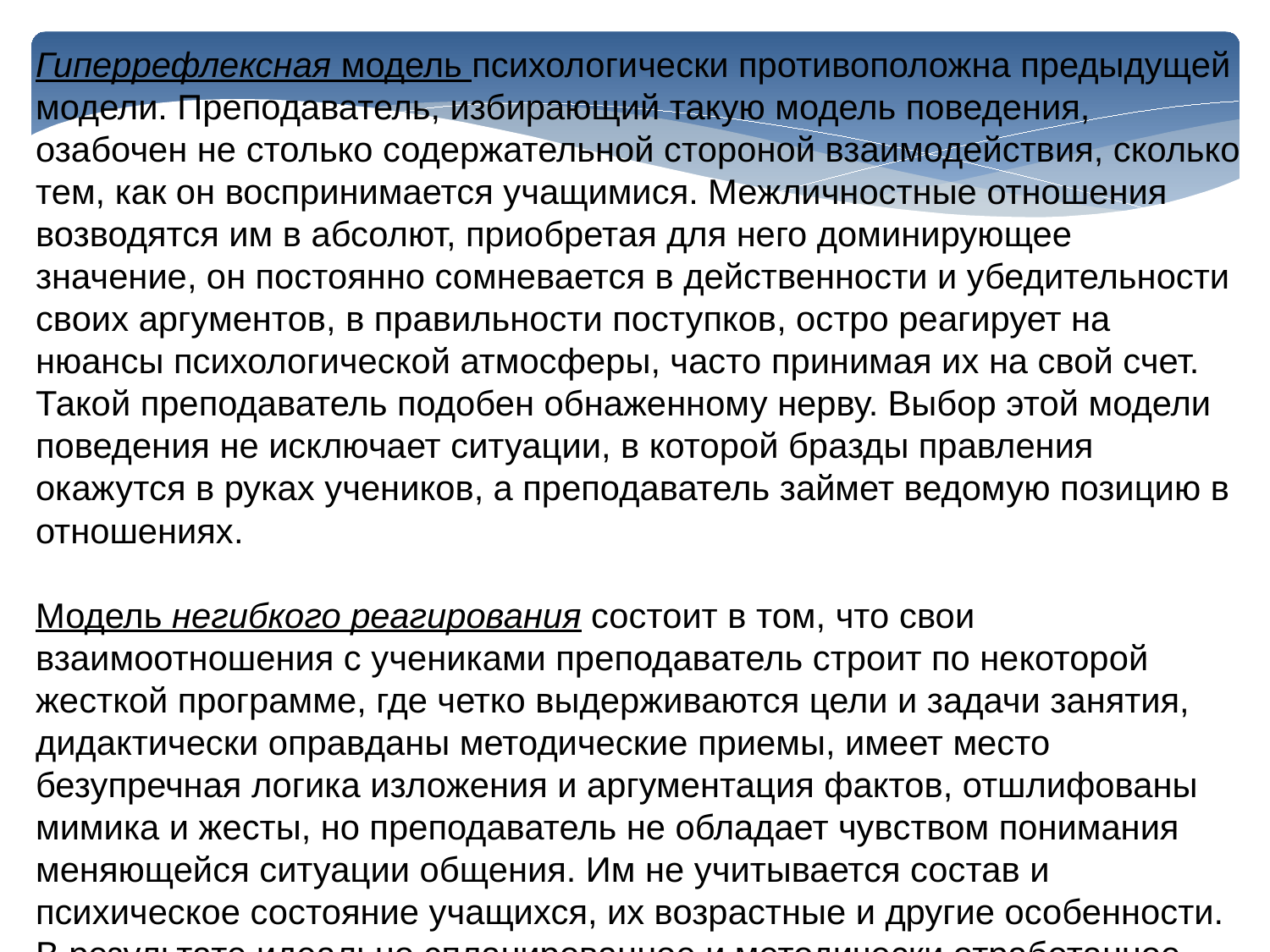

Гиперрефлексная модель психологически противоположна предыдущей модели. Преподаватель, избирающий такую модель поведения, озабочен не столько содержательной стороной взаимодействия, сколько тем, как он воспринимается учащимися. Межличностные отношения возводятся им в абсолют, приобретая для него доминирующее значение, он постоянно сомневается в действенности и убедительности своих аргументов, в правильности поступков, остро реагирует на нюансы психологической атмосферы, часто принимая их на свой счет. Такой преподаватель подобен обнаженному нерву. Выбор этой модели поведения не исключает ситуации, в которой бразды правления окажутся в руках учеников, а преподаватель займет ведомую позицию в отношениях.

Модель негибкого реагирования состоит в том, что свои взаимоотношения с учениками преподаватель строит по некоторой жесткой программе, где четко выдерживаются цели и задачи занятия, дидактически оправданы методические приемы, имеет место безупречная логика изложения и аргументация фактов, отшлифованы мимика и жесты, но преподаватель не обладает чувством понимания меняющейся ситуации общения. Им не учитывается состав и психическое состояние учащихся, их возрастные и другие особенности. В результате идеально спланированное и методически отработанное занятие не достигает своей цели.